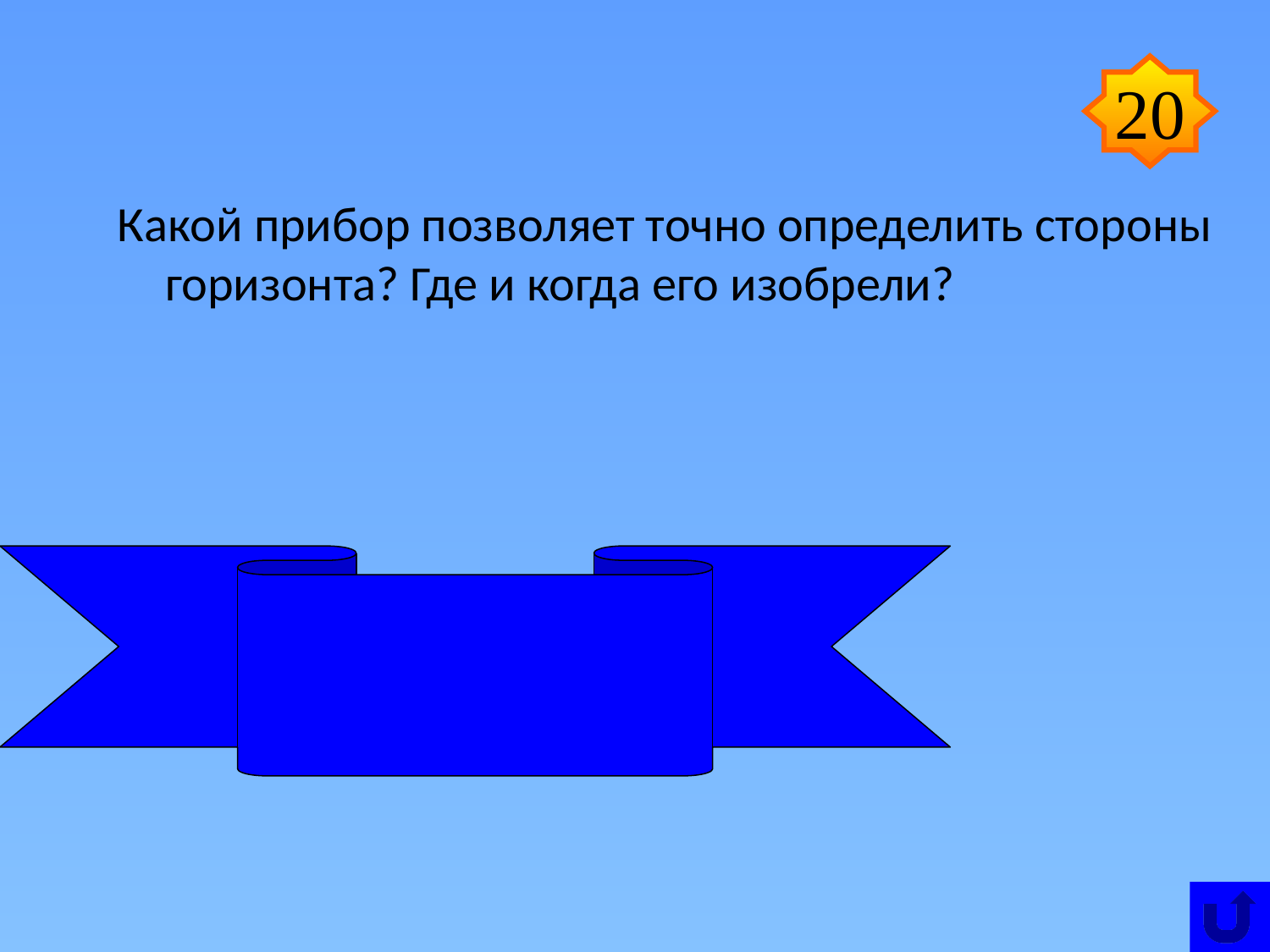

20
Какой прибор позволяет точно определить стороны горизонта? Где и когда его изобрели?

   Компас изобрели в Китае в XIII веке